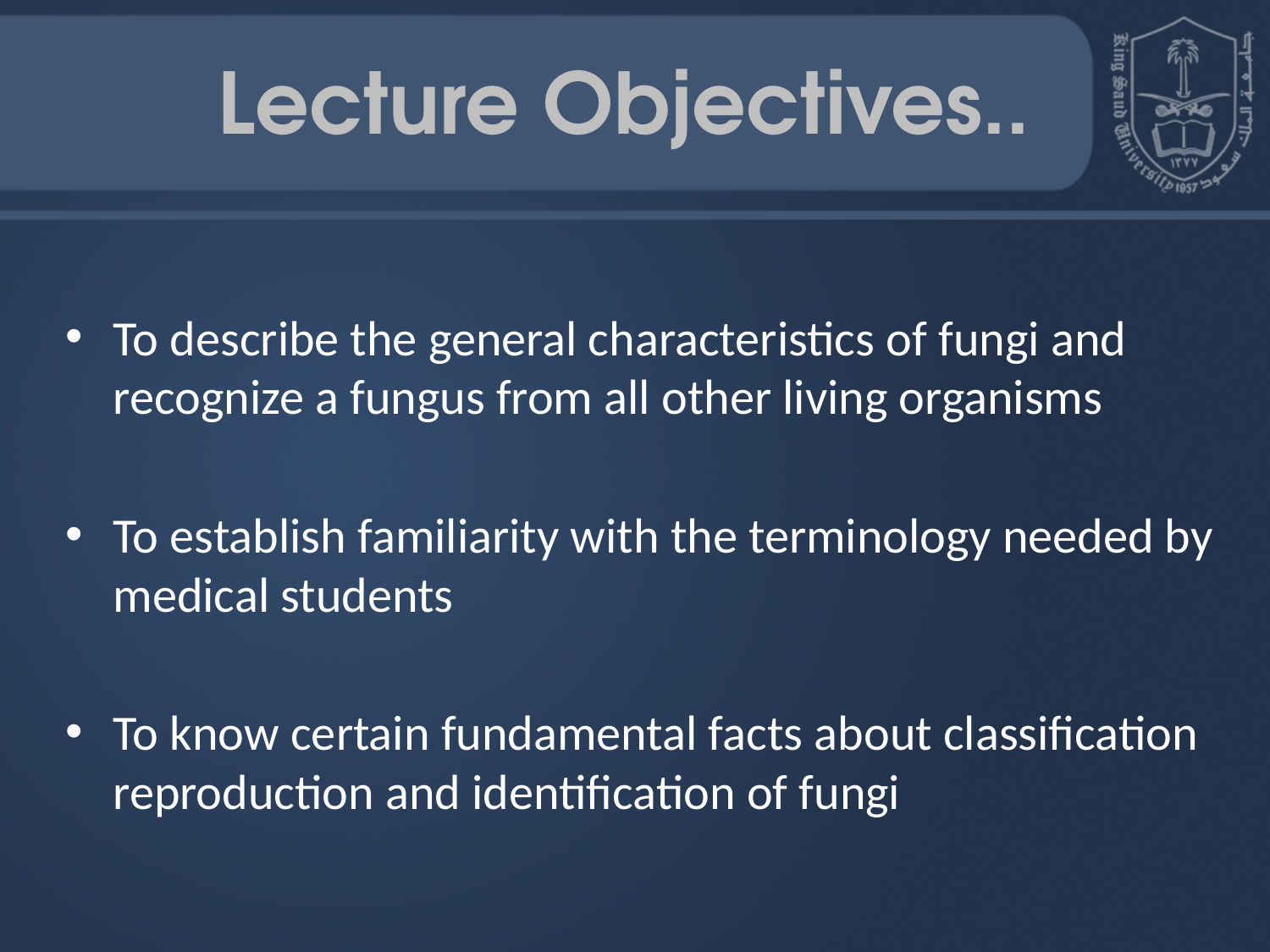

Lecture Objectives..

To describe the general characteristics of fungi and recognize a fungus from all other living organisms

To establish familiarity with the terminology needed by medical students

To know certain fundamental facts about classification reproduction and identification of fungi